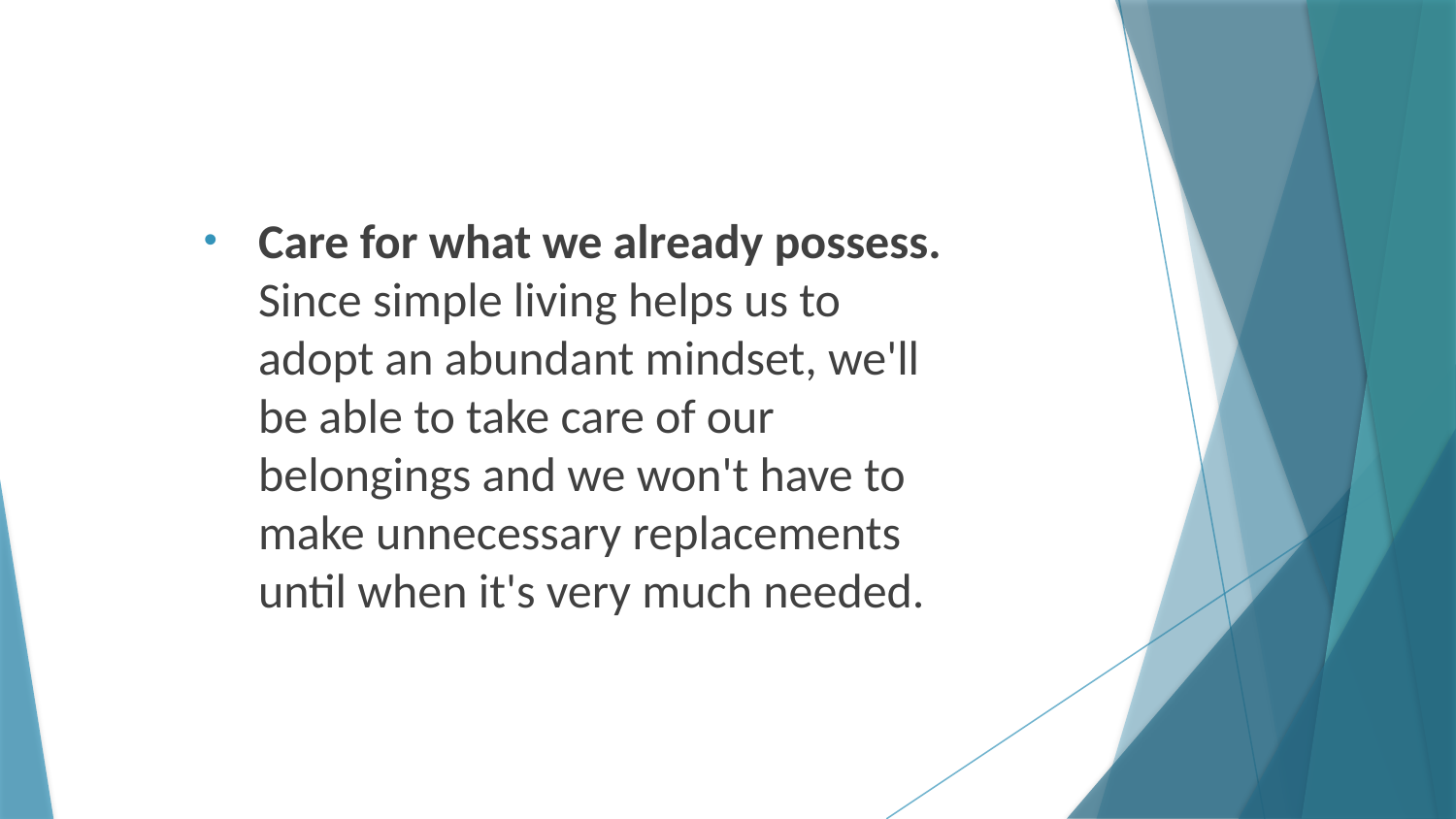

Care for what we already possess. Since simple living helps us to adopt an abundant mindset, we'll be able to take care of our belongings and we won't have to make unnecessary replacements until when it's very much needed.